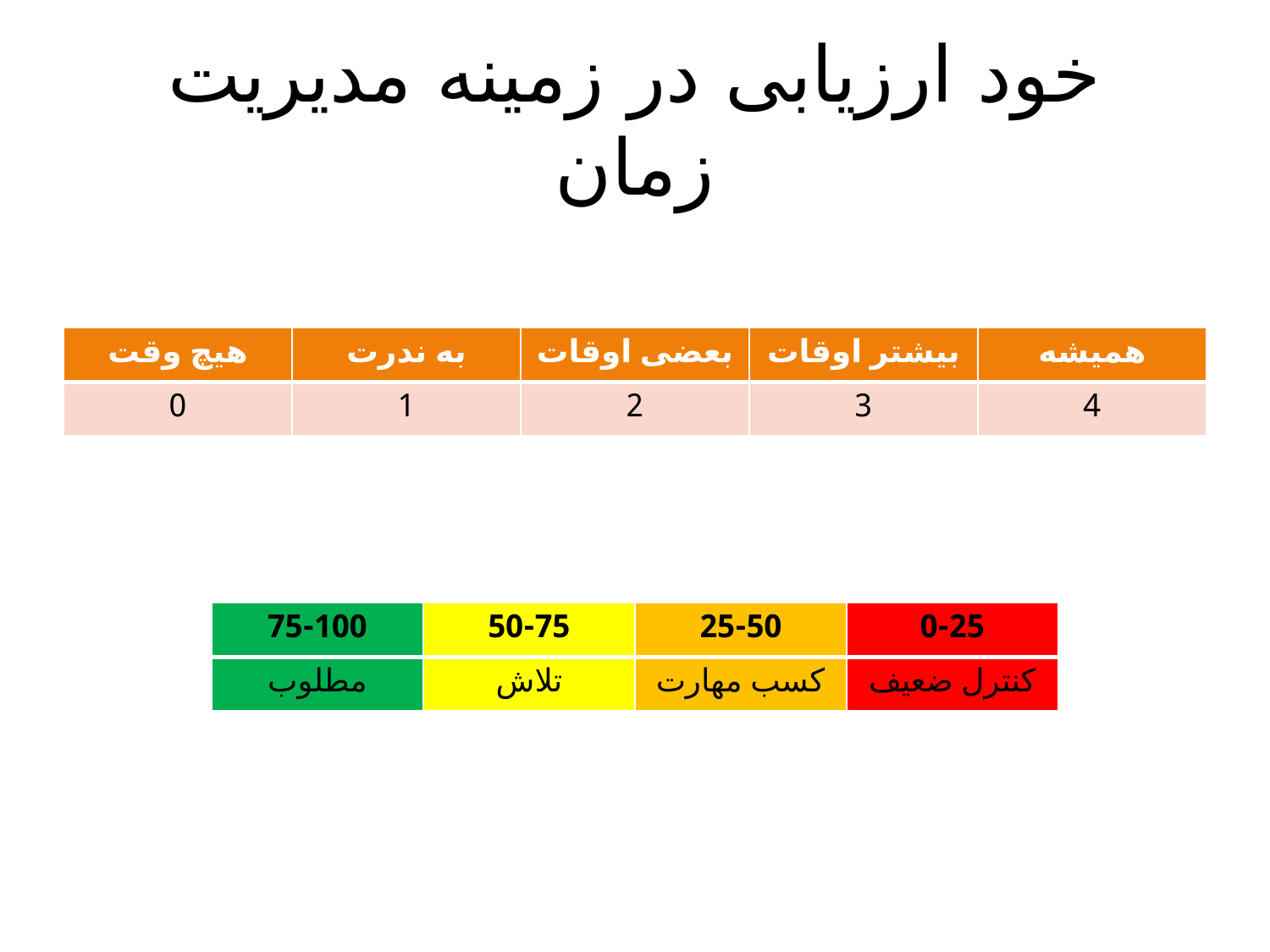

# خود ارزیابی در زمینه مدیریت زمان
| هیچ وقت | به ندرت | بعضی اوقات | بیشتر اوقات | همیشه |
| --- | --- | --- | --- | --- |
| 0 | 1 | 2 | 3 | 4 |
| 75-100 | 50-75 | 25-50 | 0-25 |
| --- | --- | --- | --- |
| مطلوب | تلاش | کسب مهارت | کنترل ضعیف |